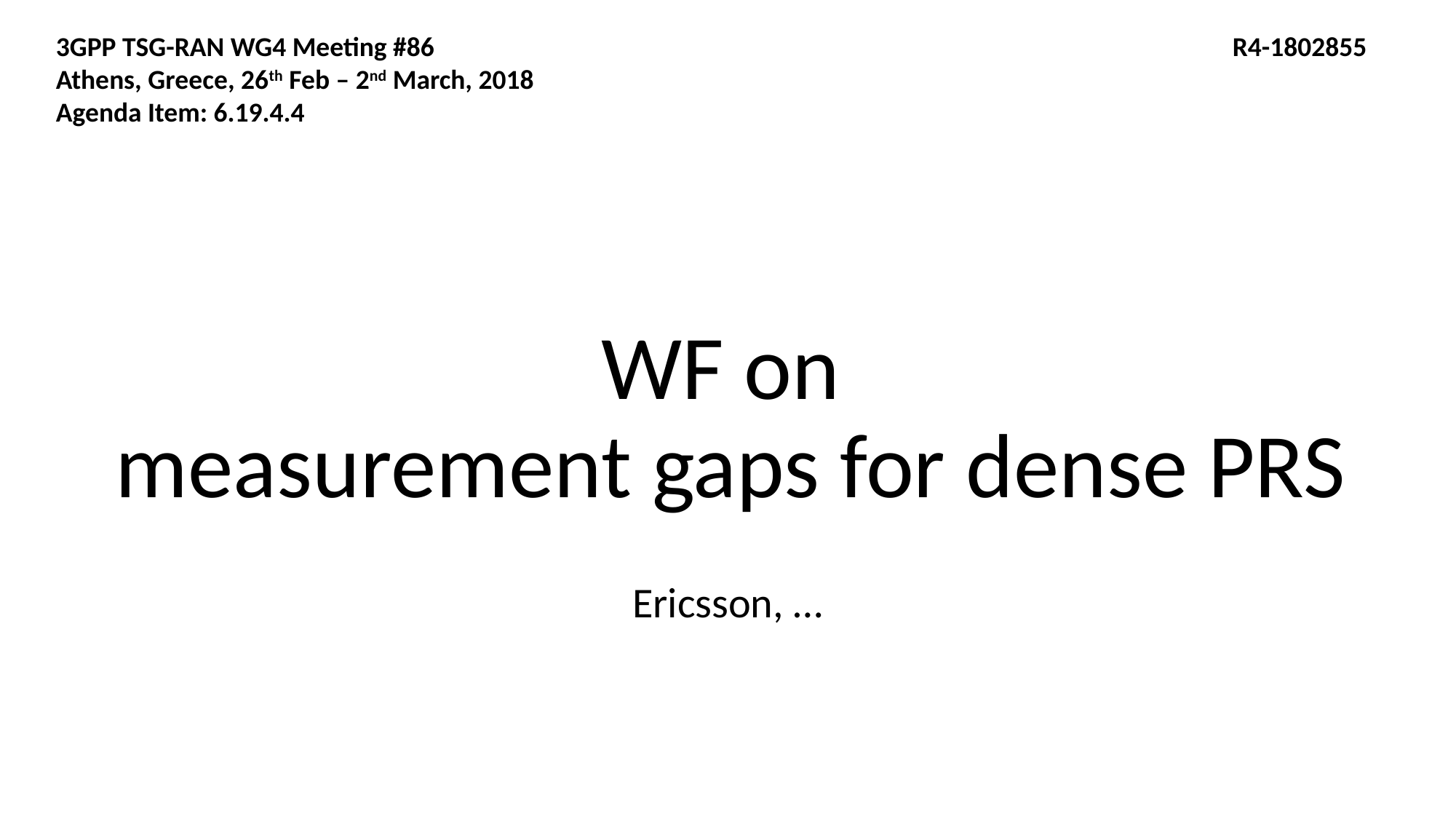

3GPP TSG-RAN WG4 Meeting #86	                                                                                                                        R4-1802855
Athens, Greece, 26th Feb – 2nd March, 2018
Agenda Item: 6.19.4.4
# WF on measurement gaps for dense PRS
Ericsson, …